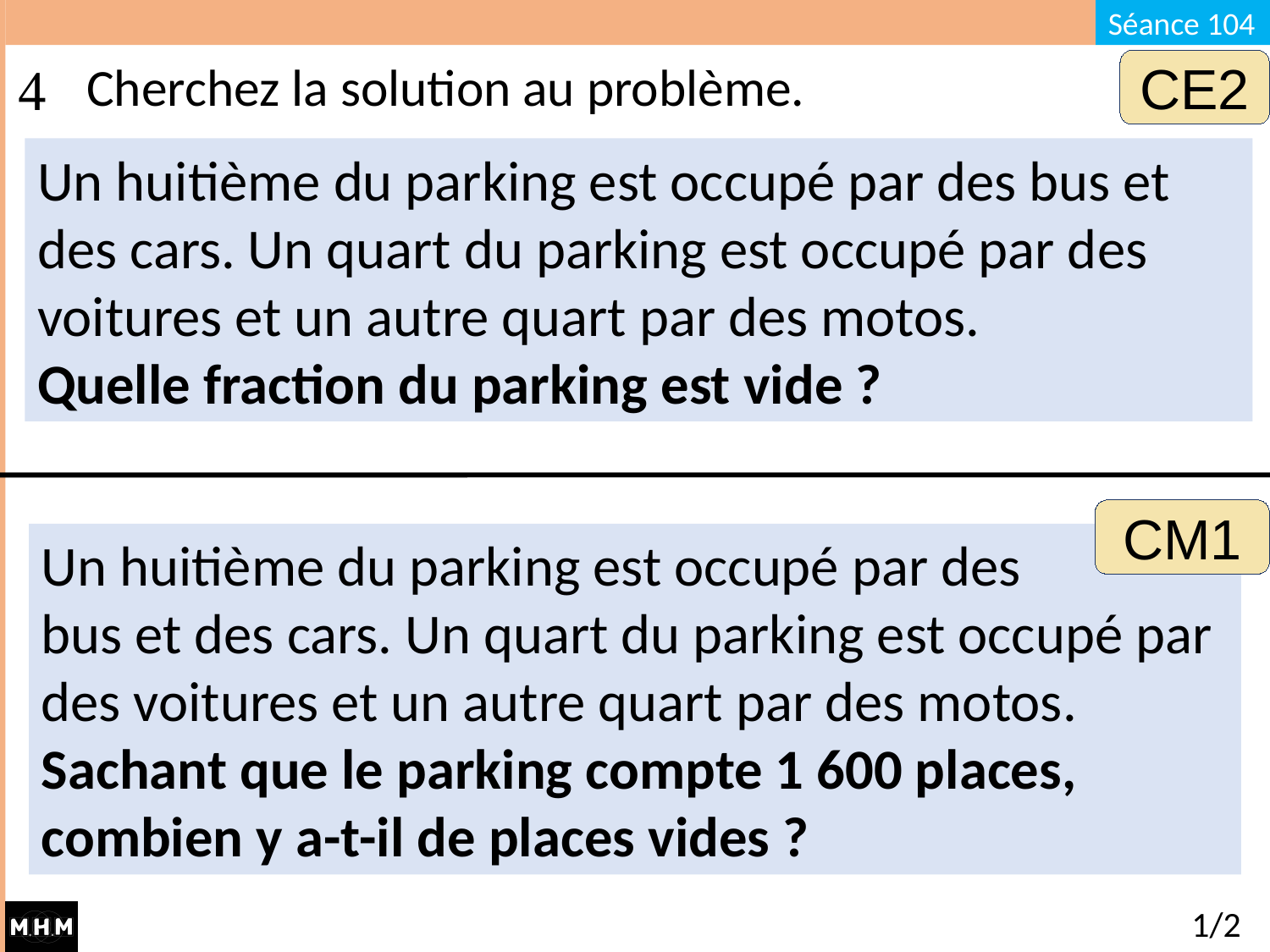

# Cherchez la solution au problème.
CE2
Un huitième du parking est occupé par des bus et des cars. Un quart du parking est occupé par des voitures et un autre quart par des motos.
Quelle fraction du parking est vide ?

CM1
Un huitième du parking est occupé par des
bus et des cars. Un quart du parking est occupé par des voitures et un autre quart par des motos. Sachant que le parking compte 1 600 places, combien y a-t-il de places vides ?
1/2